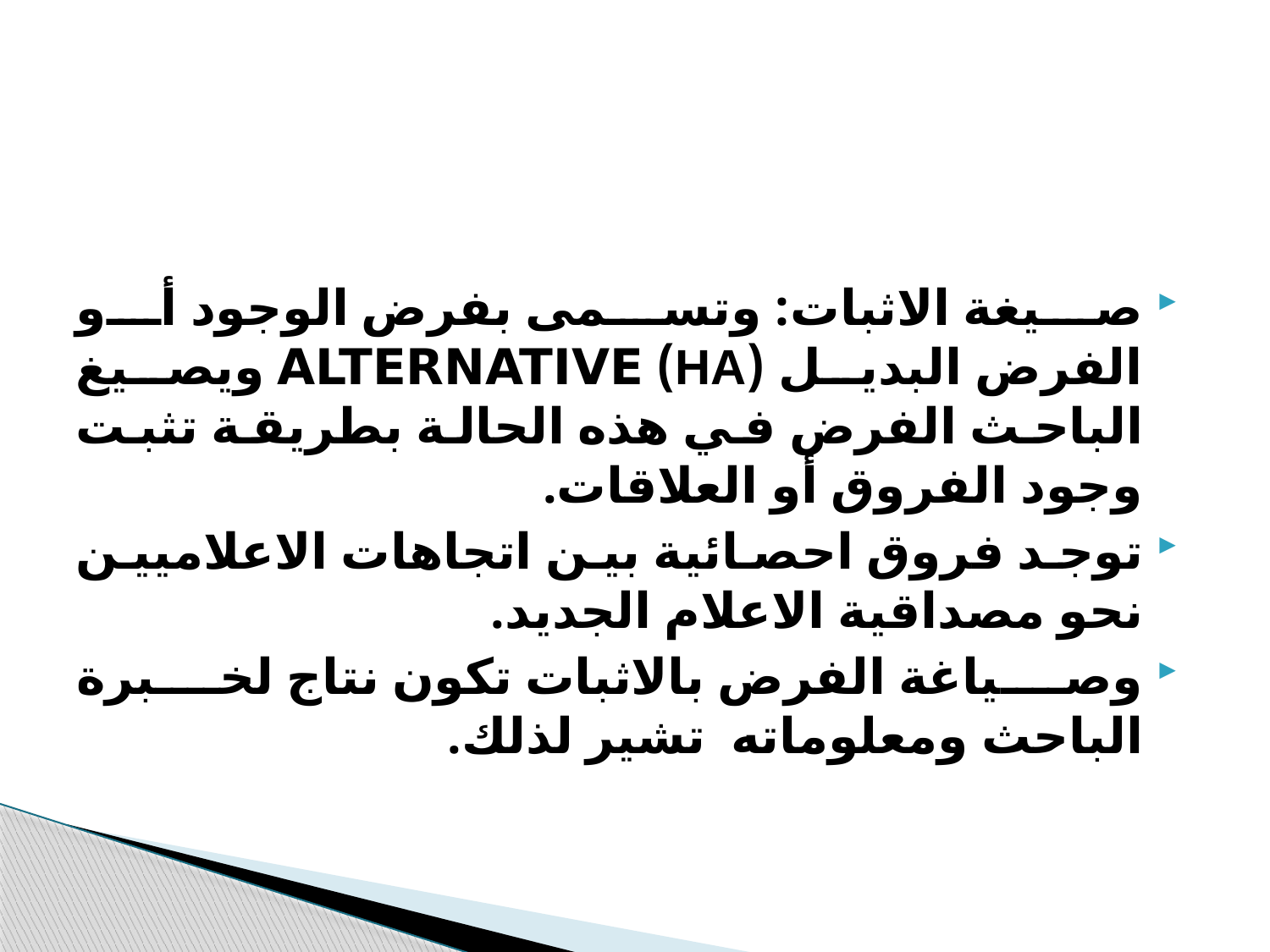

#
صيغة الاثبات: وتسمى بفرض الوجود أو الفرض البديل (HA) ALTERNATIVE ويصيغ الباحث الفرض في هذه الحالة بطريقة تثبت وجود الفروق أو العلاقات.
توجد فروق احصائية بين اتجاهات الاعلاميين نحو مصداقية الاعلام الجديد.
وصياغة الفرض بالاثبات تكون نتاج لخبرة الباحث ومعلوماته  تشير لذلك.